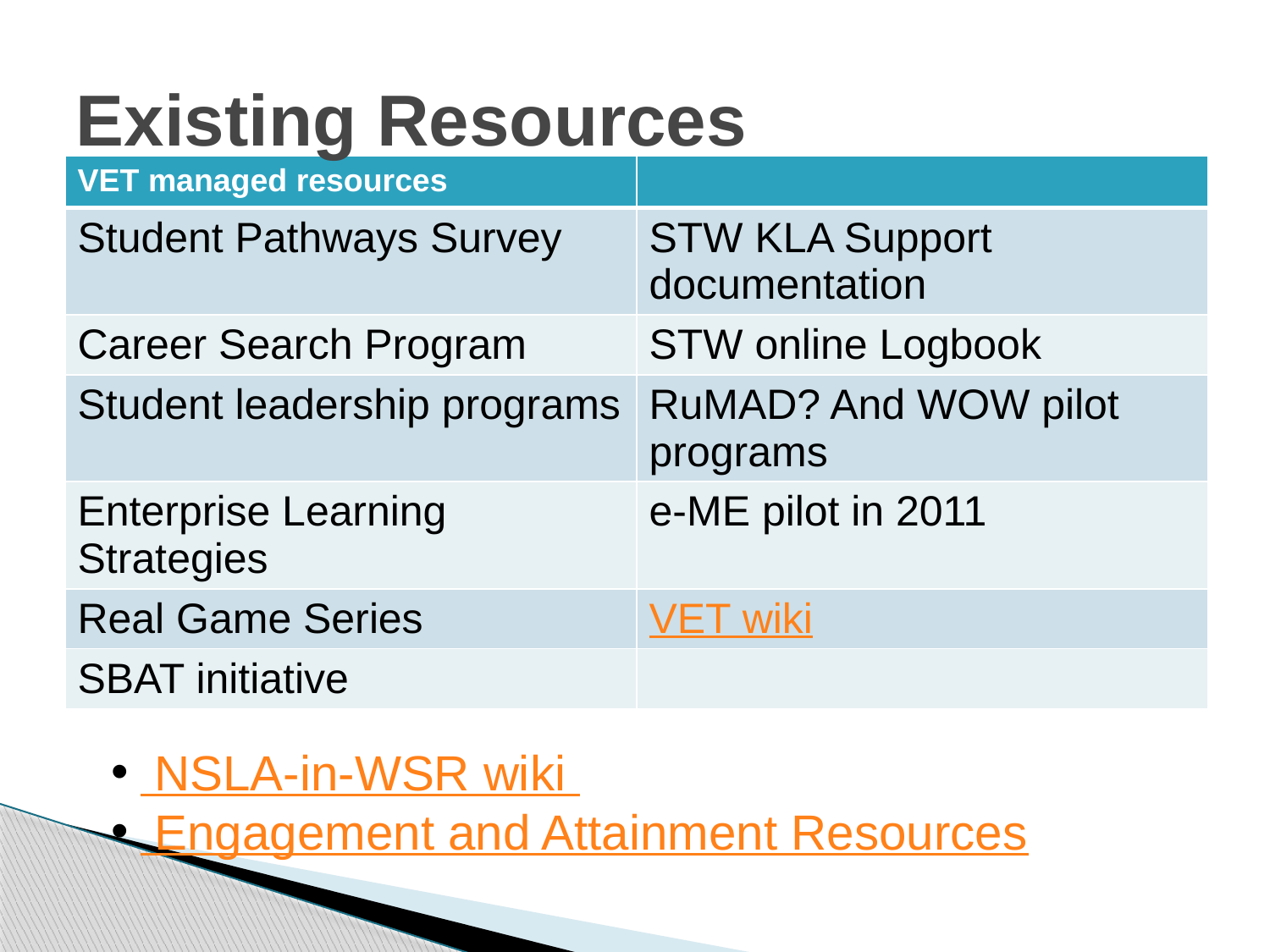

# Existing Resources
| VET managed resources |  |
| --- | --- |
| Student Pathways Survey | STW KLA Support documentation |
| Career Search Program | STW online Logbook |
| Student leadership programs | RuMAD? And WOW pilot programs |
| Enterprise Learning Strategies | e-ME pilot in 2011 |
| Real Game Series | VET wiki |
| SBAT initiative |  |

 NSLA-in-WSR wiki
 Engagement and Attainment Resources